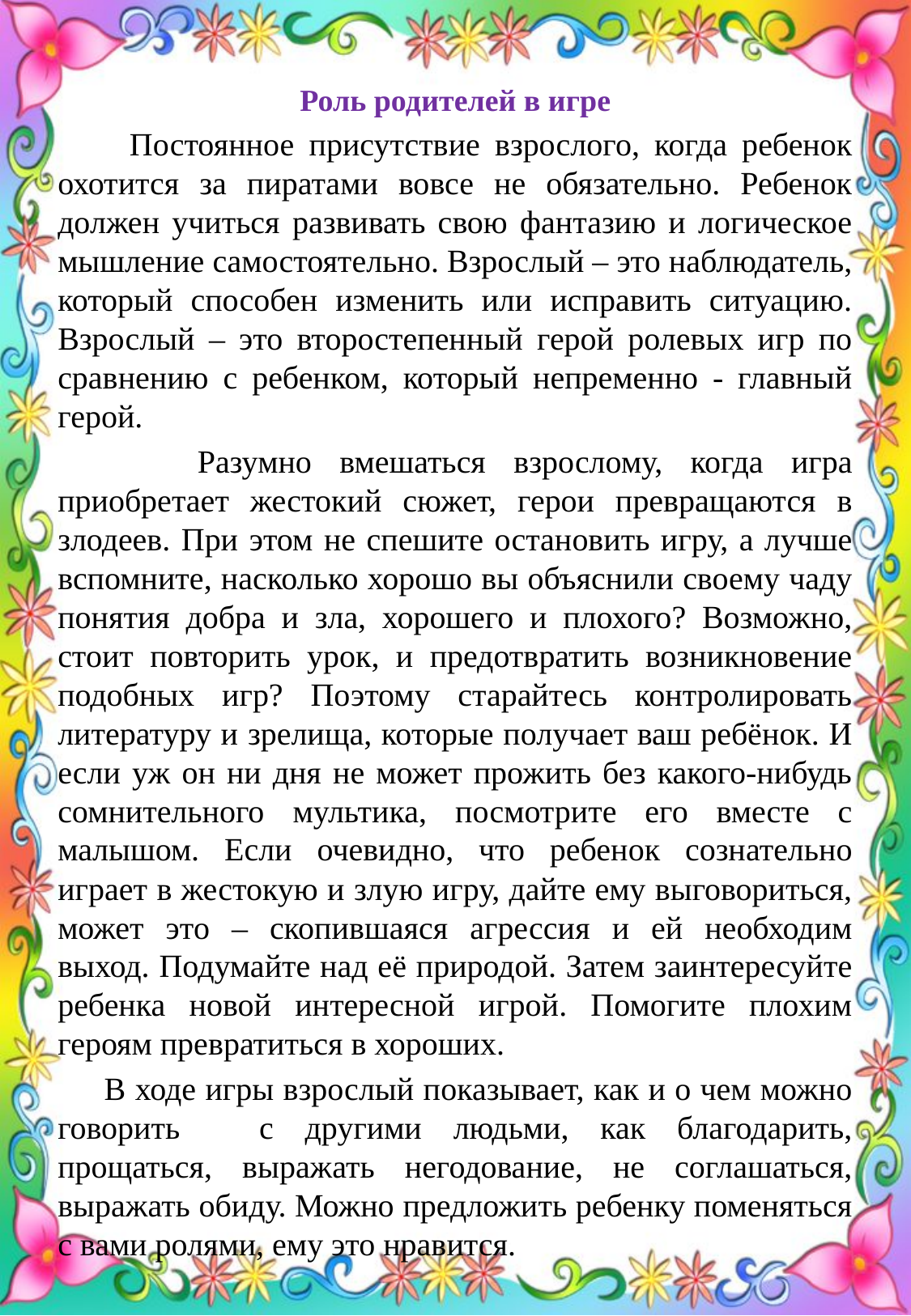

Роль родителей в игре
     Постоянное присутствие взрослого, когда ребенок охотится за пиратами вовсе не обязательно. Ребенок должен учиться развивать свою фантазию и логическое мышление самостоятельно. Взрослый – это наблюдатель, который способен изменить или исправить ситуацию. Взрослый – это второстепенный герой ролевых игр по сравнению с ребенком, который непременно - главный герой.
     Разумно вмешаться взрослому, когда игра приобретает жестокий сюжет, герои превращаются в злодеев. При этом не спешите остановить игру, а лучше вспомните, насколько хорошо вы объяснили своему чаду понятия добра и зла, хорошего и плохого? Возможно, стоит повторить урок, и предотвратить возникновение подобных игр? Поэтому старайтесь контролировать литературу и зрелища, которые получает ваш ребёнок. И если уж он ни дня не может прожить без какого-нибудь сомнительного мультика, посмотрите его вместе с малышом. Если очевидно, что ребенок сознательно играет в жестокую и злую игру, дайте ему выговориться, может это – скопившаяся агрессия и ей необходим выход. Подумайте над её природой. Затем заинтересуйте ребенка новой интересной игрой. Помогите плохим героям превратиться в хороших.
     В ходе игры взрослый показывает, как и о чем можно говорить    с другими людьми, как благодарить, прощаться, выражать негодование, не соглашаться, выражать обиду. Можно предложить ребенку поменяться с вами ролями, ему это нравится.